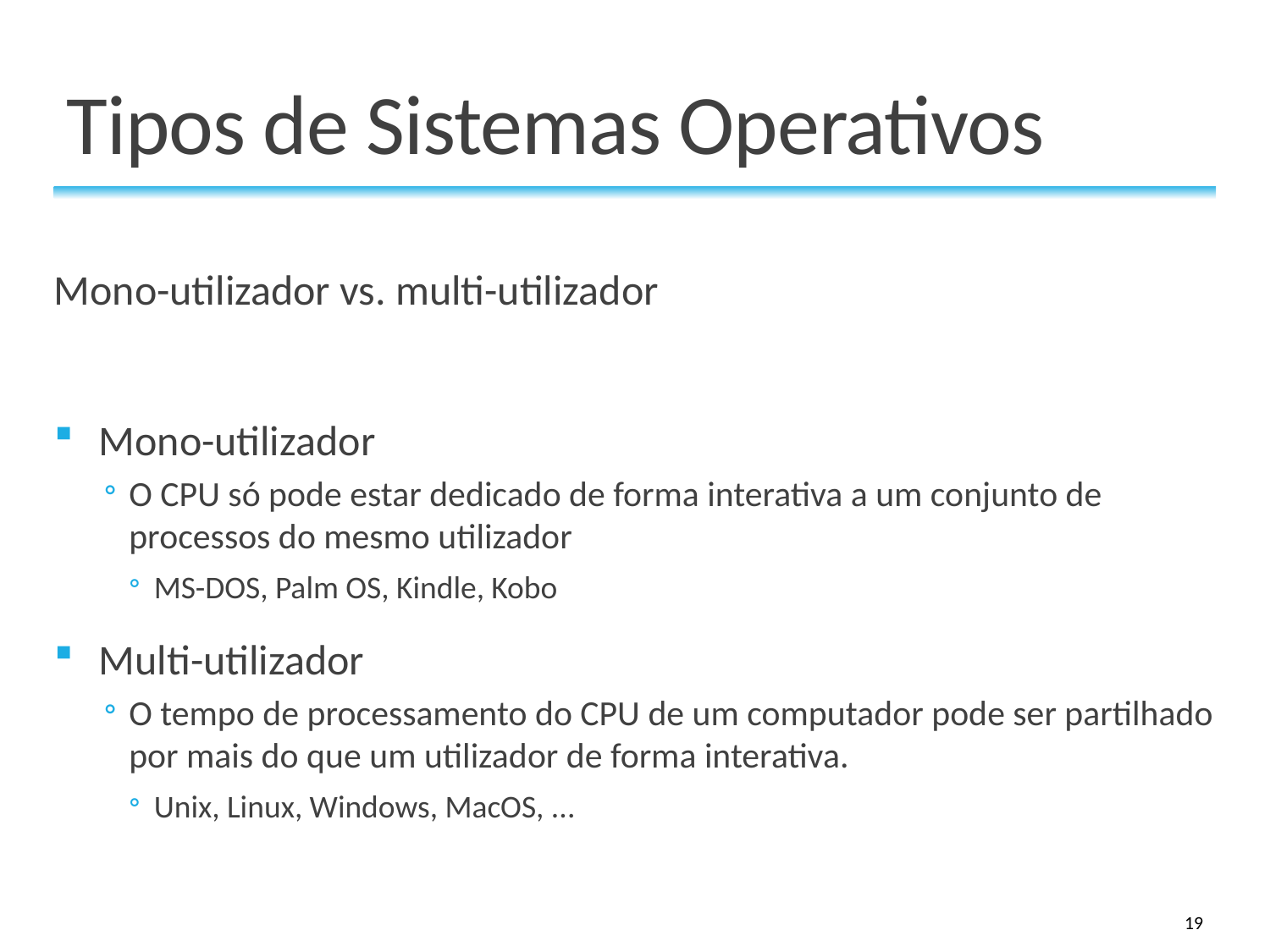

# Tipos de Sistemas Operativos
Mono-utilizador vs. multi-utilizador

Mono-utilizador
O CPU só pode estar dedicado de forma interativa a um conjunto de processos do mesmo utilizador
MS-DOS, Palm OS, Kindle, Kobo
Multi-utilizador
O tempo de processamento do CPU de um computador pode ser partilhado por mais do que um utilizador de forma interativa.
Unix, Linux, Windows, MacOS, ...
19